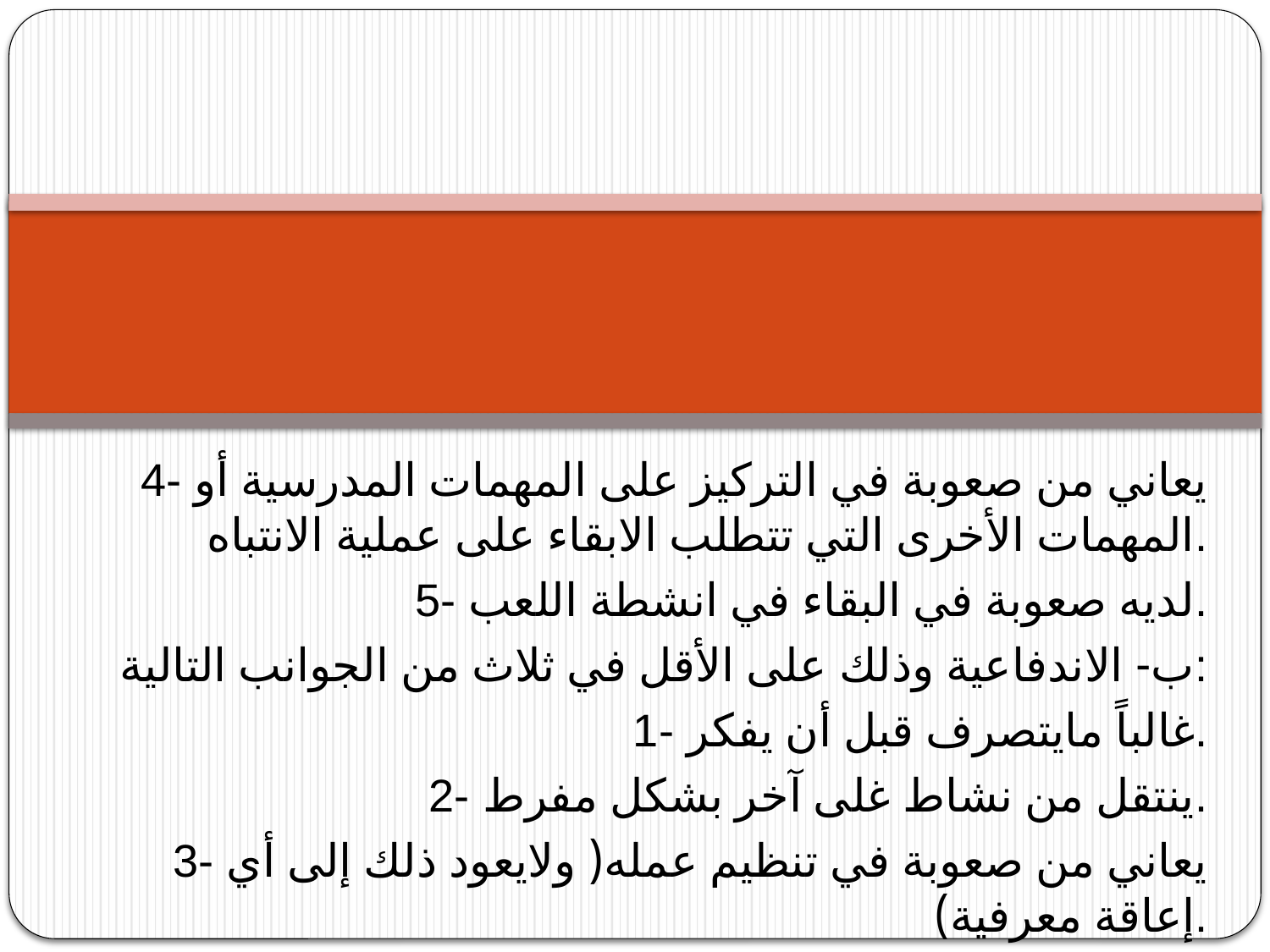

#
4- يعاني من صعوبة في التركيز على المهمات المدرسية أو المهمات الأخرى التي تتطلب الابقاء على عملية الانتباه.
5- لديه صعوبة في البقاء في انشطة اللعب.
ب- الاندفاعية وذلك على الأقل في ثلاث من الجوانب التالية:
1- غالباً مايتصرف قبل أن يفكر.
2- ينتقل من نشاط غلى آخر بشكل مفرط.
3- يعاني من صعوبة في تنظيم عمله( ولايعود ذلك إلى أي إعاقة معرفية).